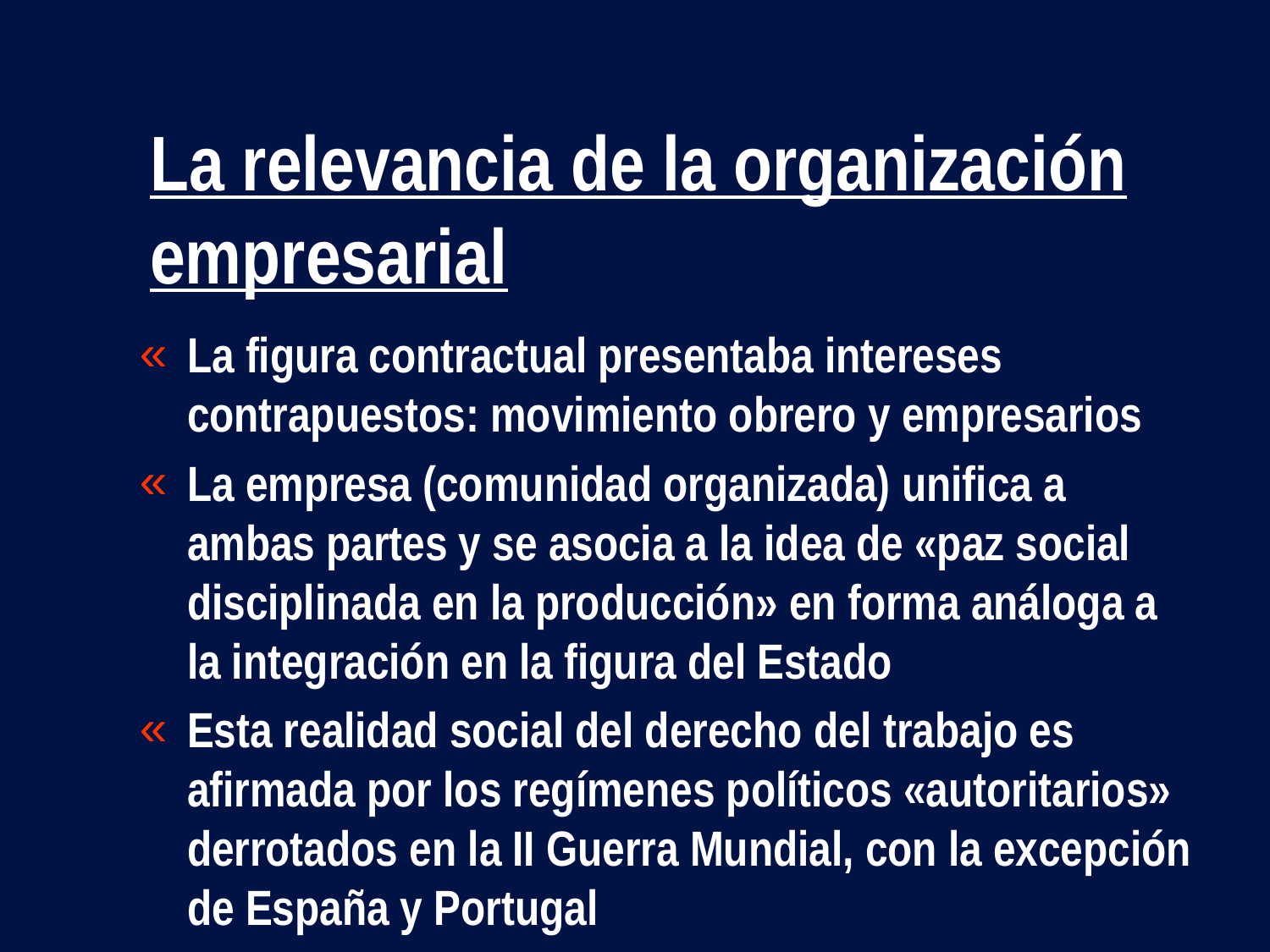

# La relevancia de la organización empresarial
La figura contractual presentaba intereses contrapuestos: movimiento obrero y empresarios
La empresa (comunidad organizada) unifica a ambas partes y se asocia a la idea de «paz social disciplinada en la producción» en forma análoga a la integración en la figura del Estado
Esta realidad social del derecho del trabajo es afirmada por los regímenes políticos «autoritarios» derrotados en la II Guerra Mundial, con la excepción de España y Portugal